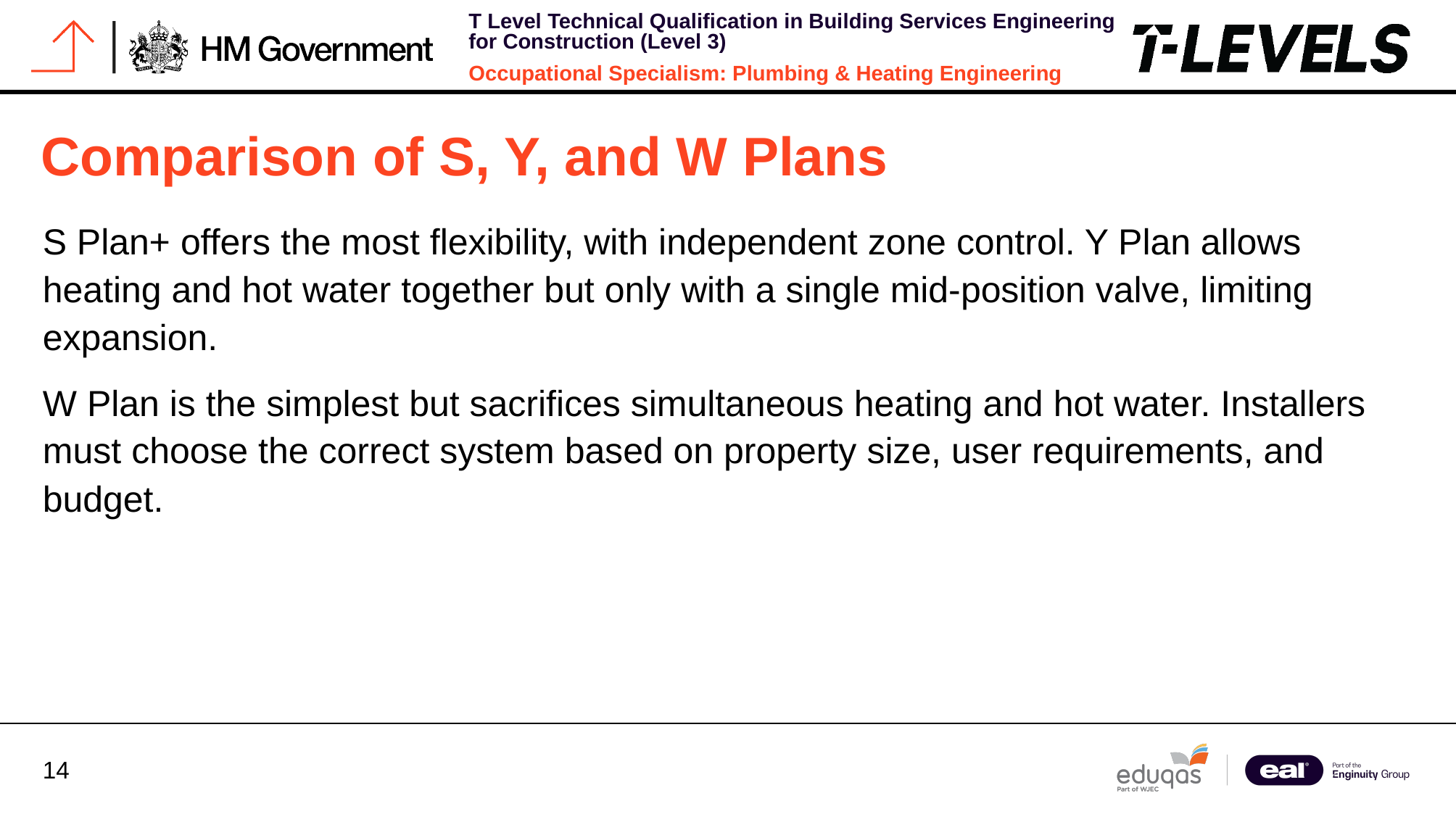

# Comparison of S, Y, and W Plans
S Plan+ offers the most flexibility, with independent zone control. Y Plan allows heating and hot water together but only with a single mid-position valve, limiting expansion.
W Plan is the simplest but sacrifices simultaneous heating and hot water. Installers must choose the correct system based on property size, user requirements, and budget.